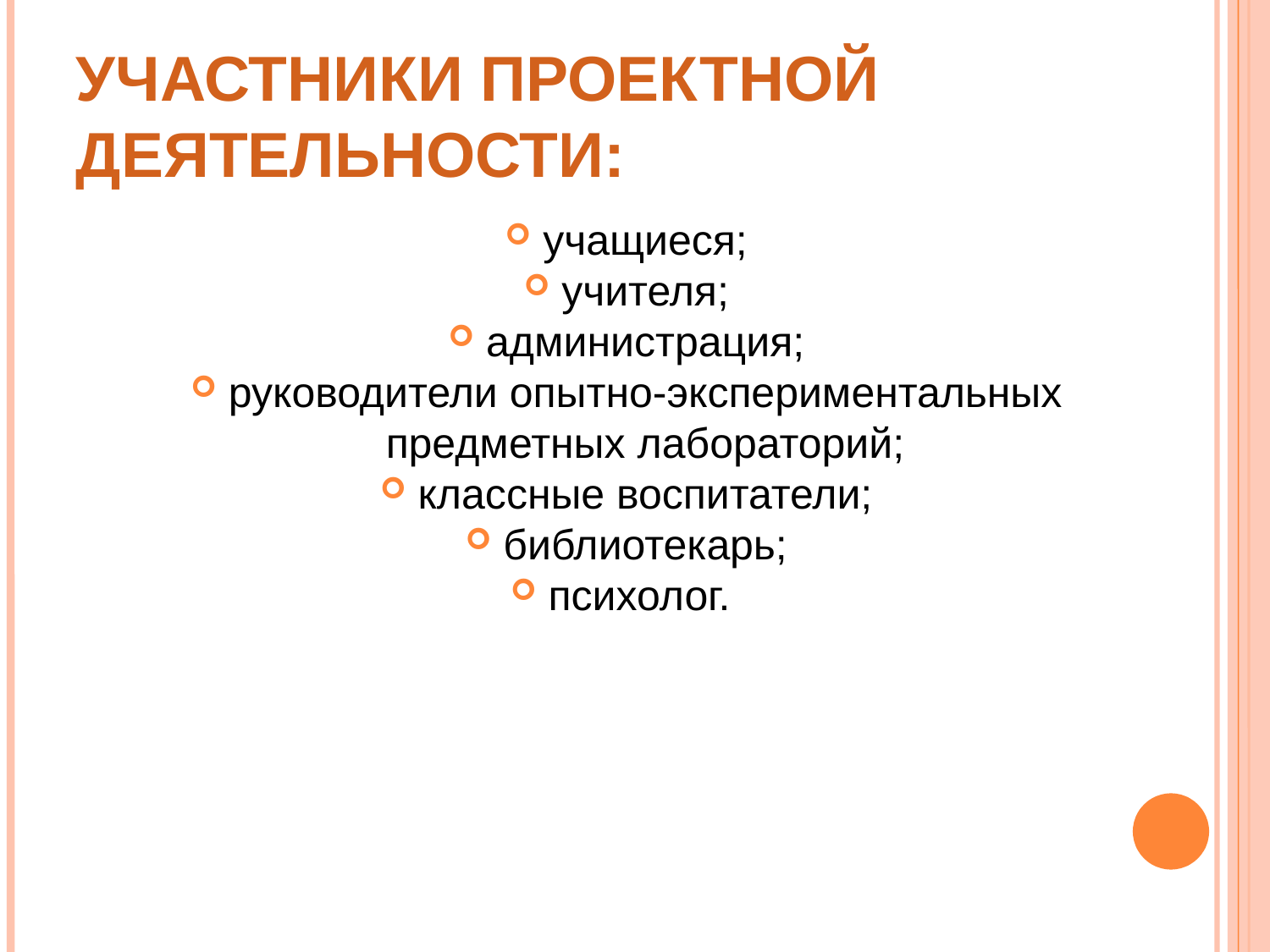

УЧАСТНИКИ ПРОЕКТНОЙ ДЕЯТЕЛЬНОСТИ:
учащиеся;
учителя;
администрация;
руководители опытно-экспериментальных предметных лабораторий;
классные воспитатели;
библиотекарь;
психолог.